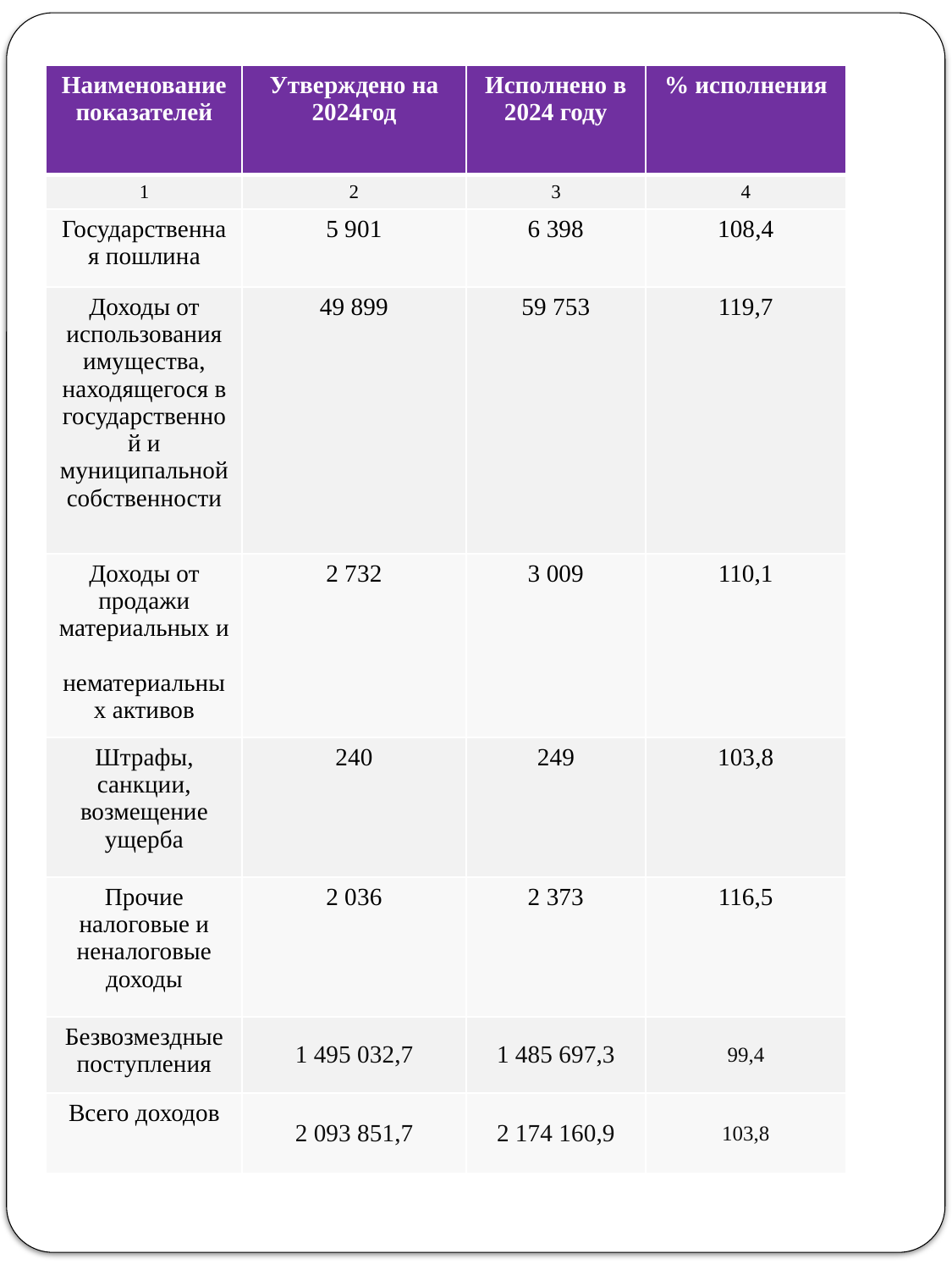

| Наименование показателей | Утверждено на 2024год | Исполнено в 2024 году | % исполнения |
| --- | --- | --- | --- |
| 1 | 2 | 3 | 4 |
| Государственная пошлина | 5 901 | 6 398 | 108,4 |
| Доходы от использования имущества, находящегося в государственной и муниципальной собственности | 49 899 | 59 753 | 119,7 |
| Доходы от продажи материальных и нематериальных активов | 2 732 | 3 009 | 110,1 |
| Штрафы, санкции, возмещение ущерба | 240 | 249 | 103,8 |
| Прочие налоговые и неналоговые доходы | 2 036 | 2 373 | 116,5 |
| Безвозмездные поступления | 1 495 032,7 | 1 485 697,3 | 99,4 |
| Всего доходов | 2 093 851,7 | 2 174 160,9 | 103,8 |